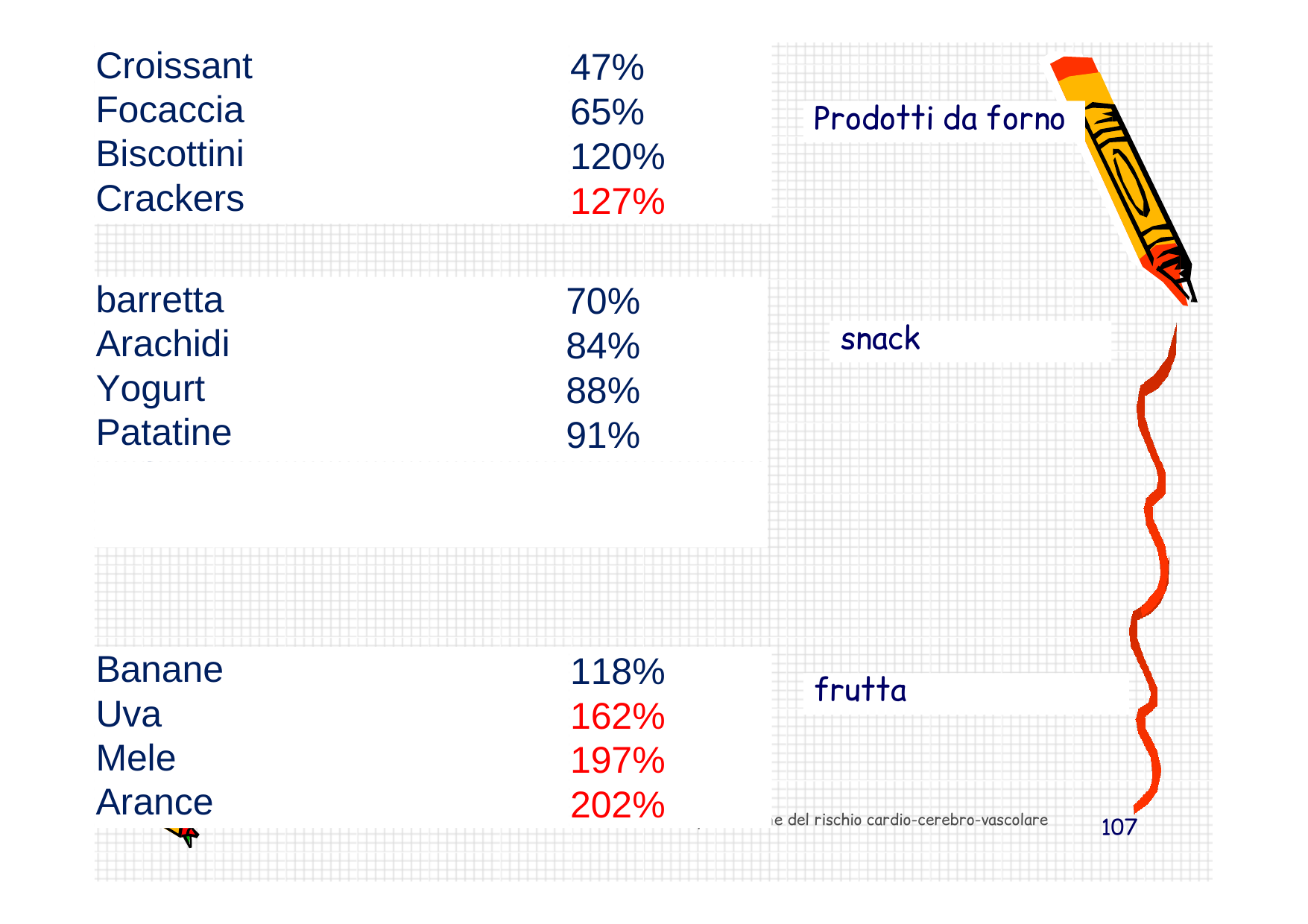

47%
65%
120%
127%
Croissant Focaccia Biscottini Crackers

Prodotti da forno

Provincia Milano 1

70%
84%
88%
91%
96%
154%
barretta Arachidi Yogurt Patatine Gelato Popcorn
snack

118%
162%
197%
202%
Banane Uva Mele Arance
frutta

prevenzion
e del rischio cardio-cerebro-vascolare

107